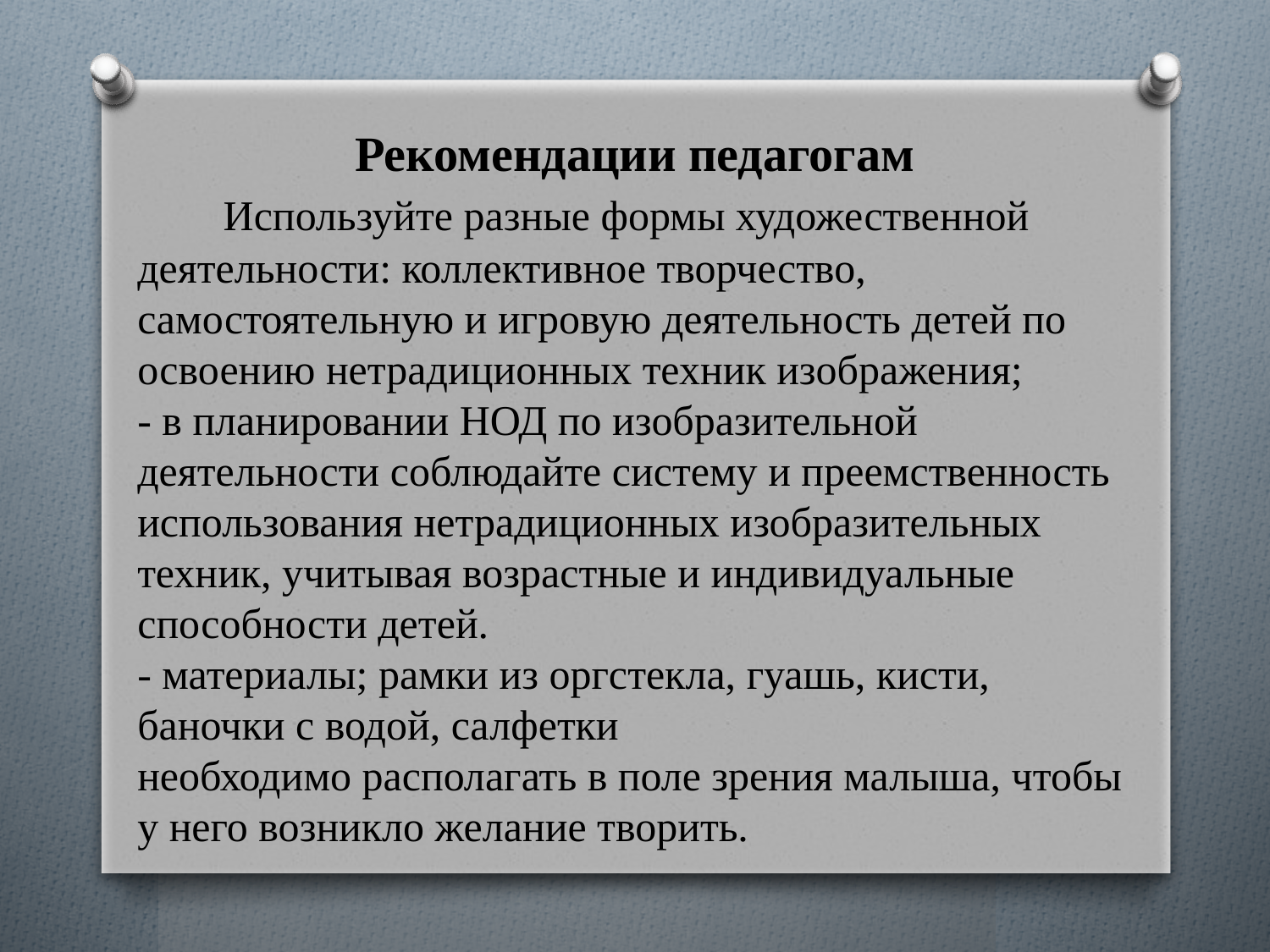

Рекомендации педагогам
       Используйте разные формы художественной деятельности: коллективное творчество, самостоятельную и игровую деятельность детей по освоению нетрадиционных техник изображения;
- в планировании НОД по изобразительной деятельности соблюдайте систему и преемственность использования нетрадиционных изобразительных техник, учитывая возрастные и индивидуальные способности детей.
- материалы; рамки из оргстекла, гуашь, кисти, баночки с водой, салфетки
необходимо располагать в поле зрения малыша, чтобы у него возникло желание творить.